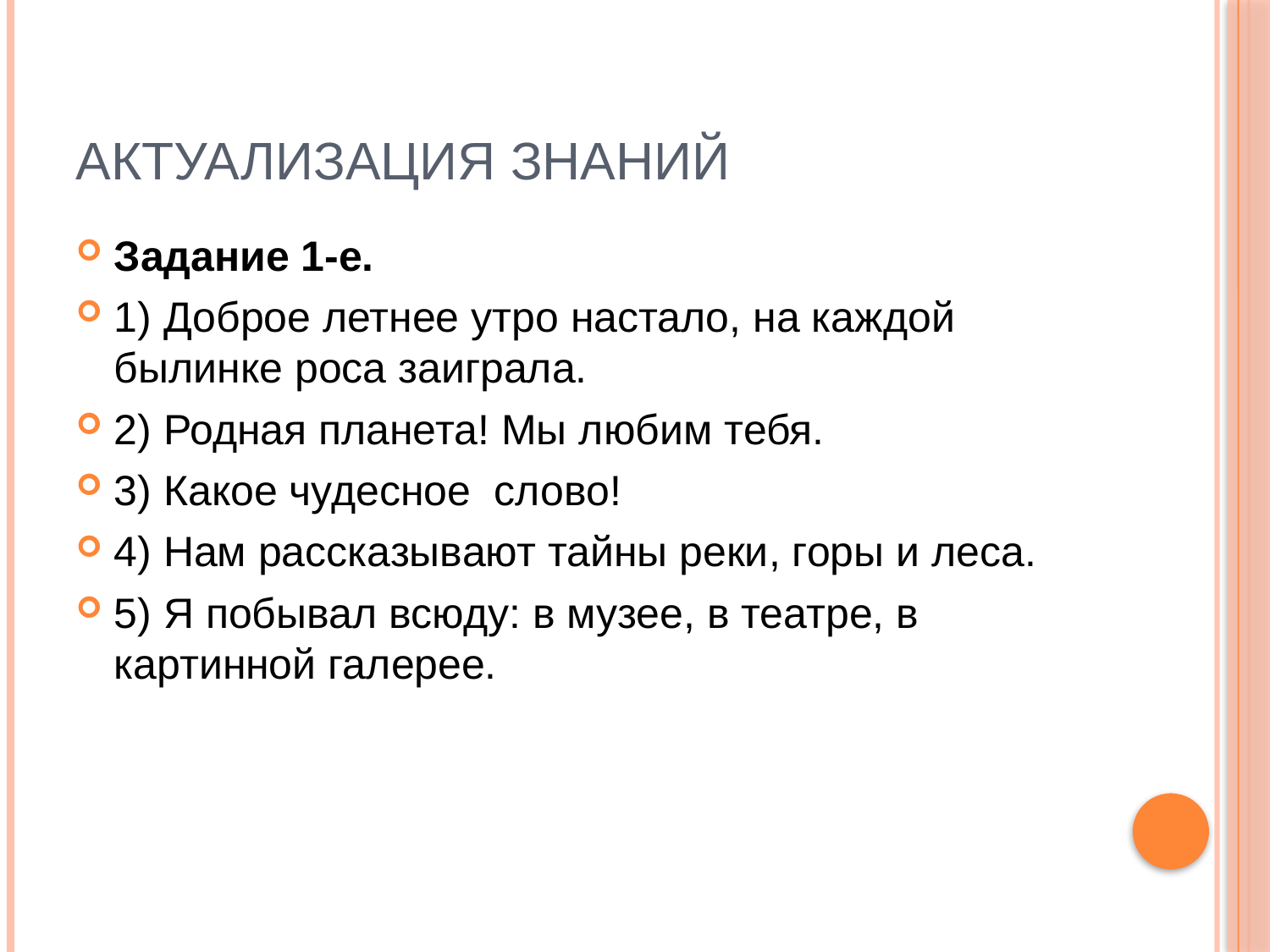

# Актуализация знаний
Задание 1-е.
1) Доброе летнее утро настало, на каждой былинке роса заиграла.
2) Родная планета! Мы любим тебя.
3) Какое чудесное  слово!
4) Нам рассказывают тайны реки, горы и леса.
5) Я побывал всюду: в музее, в театре, в картинной галерее.